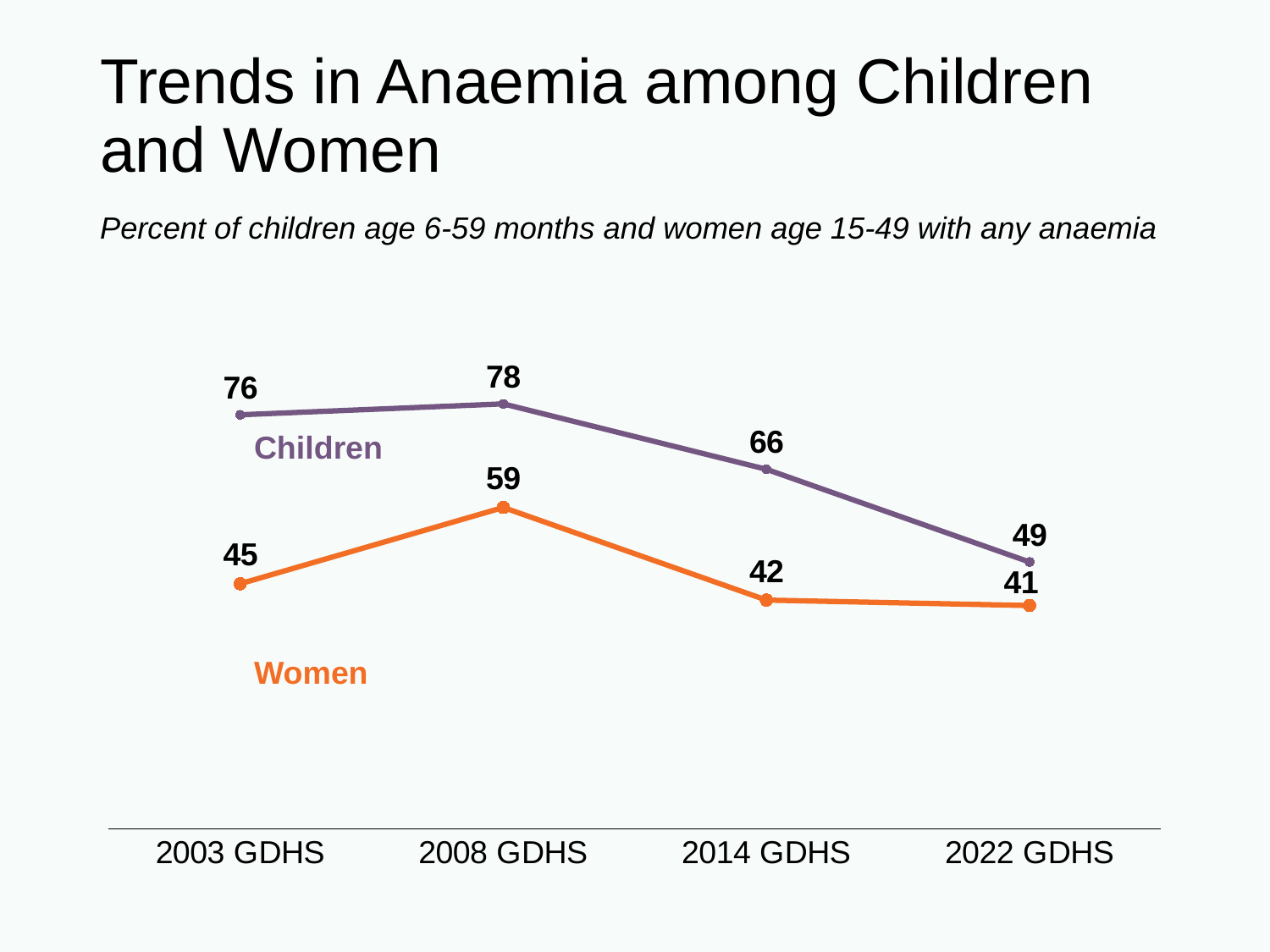

# Trends in Anaemia among Children and Women
Percent of children age 6-59 months and women age 15-49 with any anaemia

### Chart

| Category | Children | Women |
|---|---|---|
| 2003 GDHS | 76.0 | 45.0 |
| 2008 GDHS | 78.0 | 59.0 |
| 2014 GDHS | 66.0 | 42.0 |
| 2022 GDHS | 49.0 | 41.0 |
Children
Women